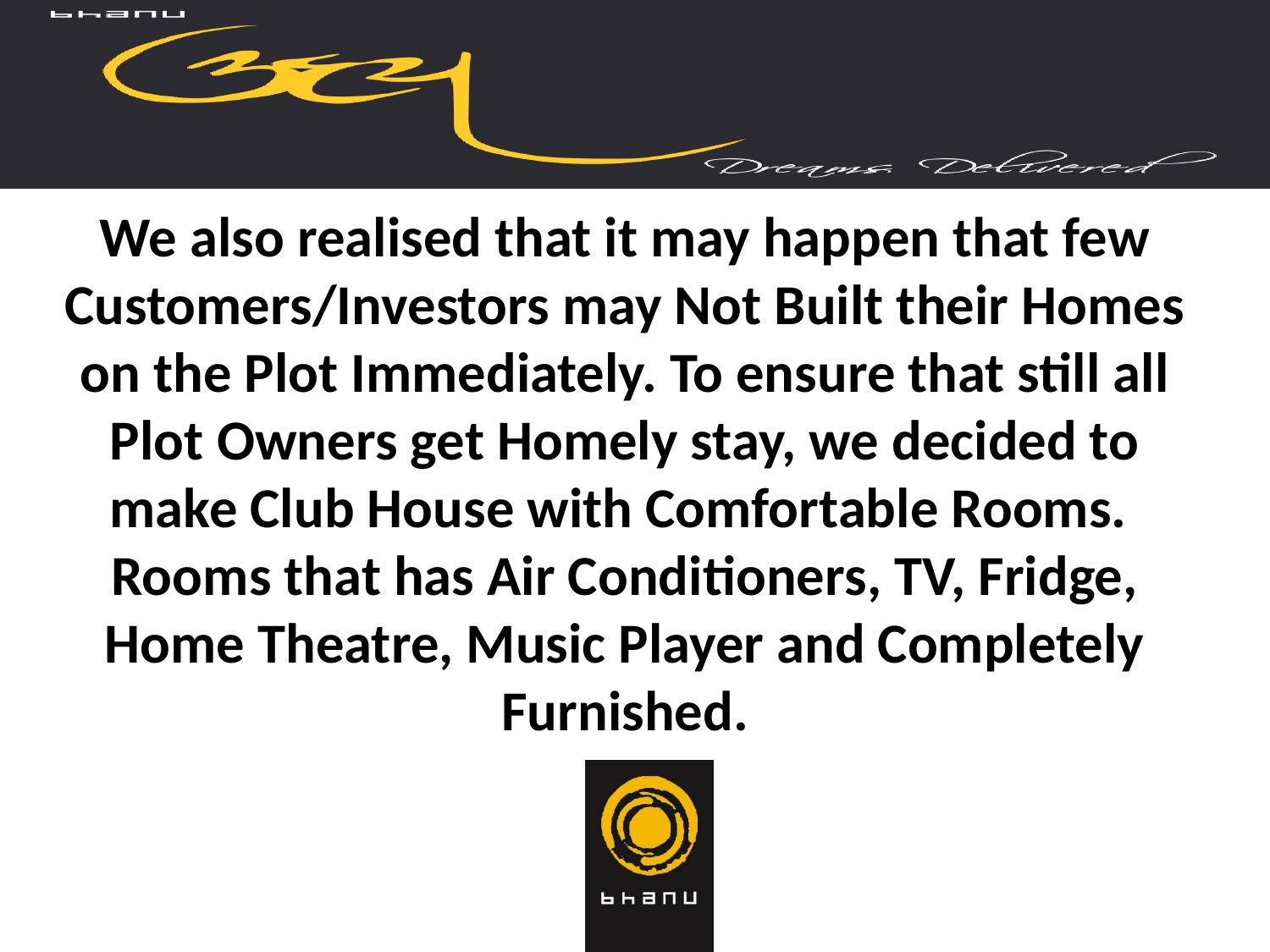

# We also realised that it may happen that few Customers/Investors may Not Built their Homes on the Plot Immediately. To ensure that still all Plot Owners get Homely stay, we decided to make Club House with Comfortable Rooms. Rooms that has Air Conditioners, TV, Fridge, Home Theatre, Music Player and Completely Furnished.